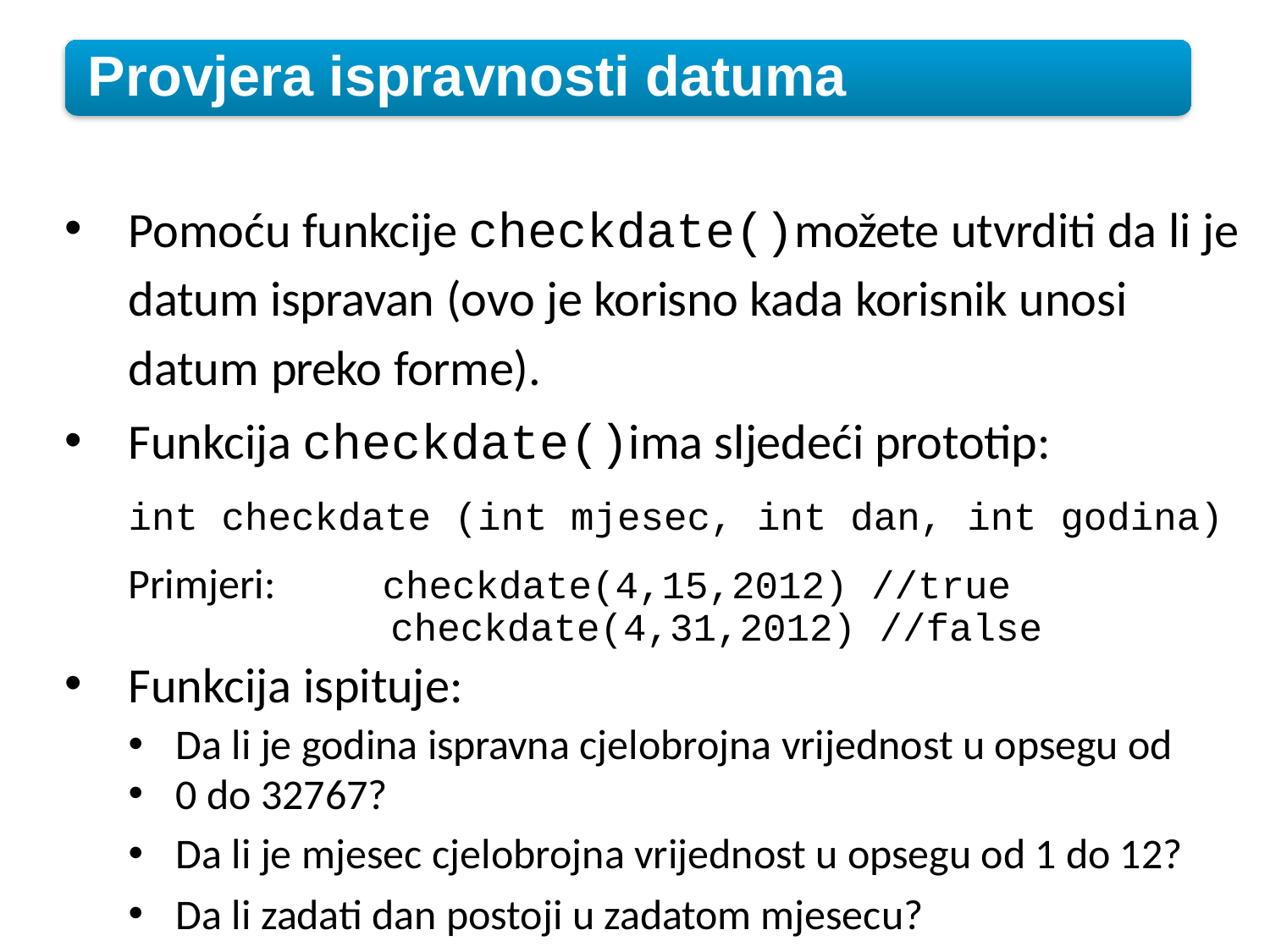

Provjera ispravnosti datuma
Pomoću funkcije checkdate()možete utvrditi da li je datum ispravan (ovo je korisno kada korisnik unosi datum preko forme).
Funkcija checkdate()ima sljedeći prototip:
int checkdate (int mjesec, int dan, int godina)
Primjeri:	checkdate(4,15,2012) //true
	checkdate(4,31,2012) //false
Funkcija ispituje:
Da li je godina ispravna cjelobrojna vrijednost u opsegu od
0 do 32767?
Da li je mjesec cjelobrojna vrijednost u opsegu od 1 do 12?
Da li zadati dan postoji u zadatom mjesecu?